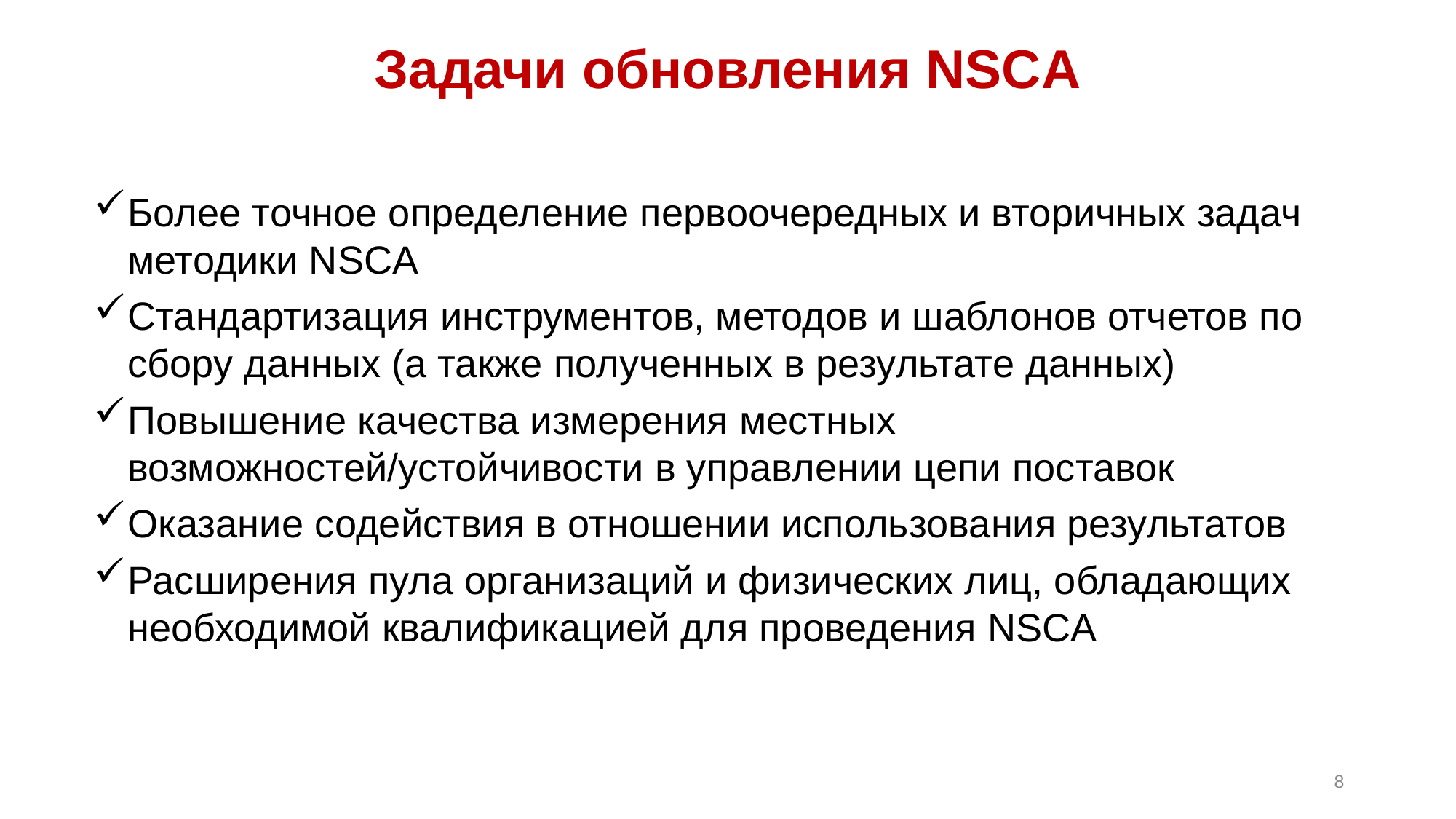

# Задачи обновления NSCA
Более точное определение первоочередных и вторичных задач методики NSCA
Стандартизация инструментов, методов и шаблонов отчетов по сбору данных (а также полученных в результате данных)
Повышение качества измерения местных возможностей/устойчивости в управлении цепи поставок
Оказание содействия в отношении использования результатов
Расширения пула организаций и физических лиц, обладающих необходимой квалификацией для проведения NSCA
8